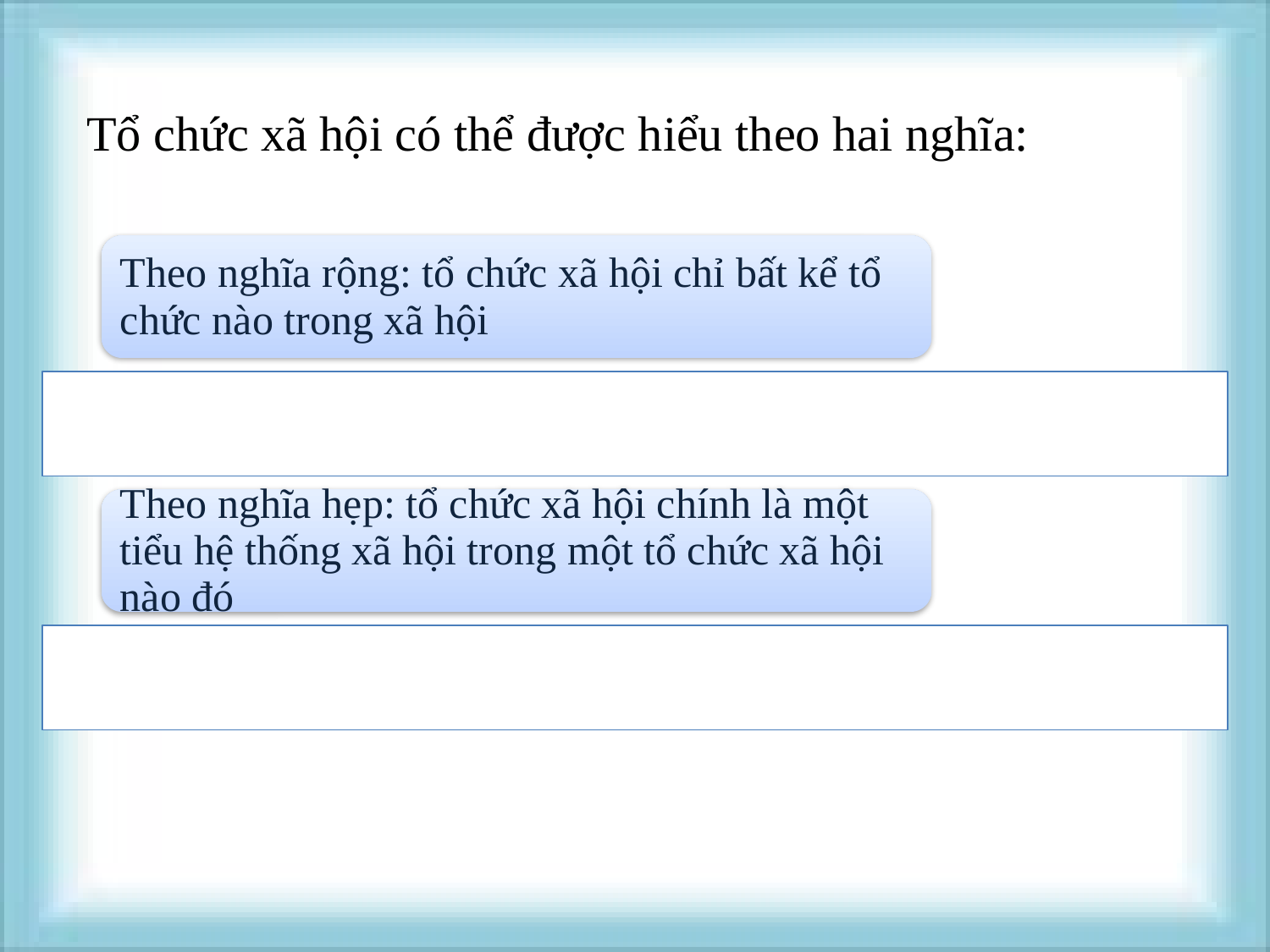

Tổ chức xã hội có thể được hiểu theo hai nghĩa:
Theo nghĩa rộng: tổ chức xã hội chỉ bất kể tổ chức nào trong xã hội
Theo nghĩa hẹp: tổ chức xã hội chính là một tiểu hệ thống xã hội trong một tổ chức xã hội nào đó